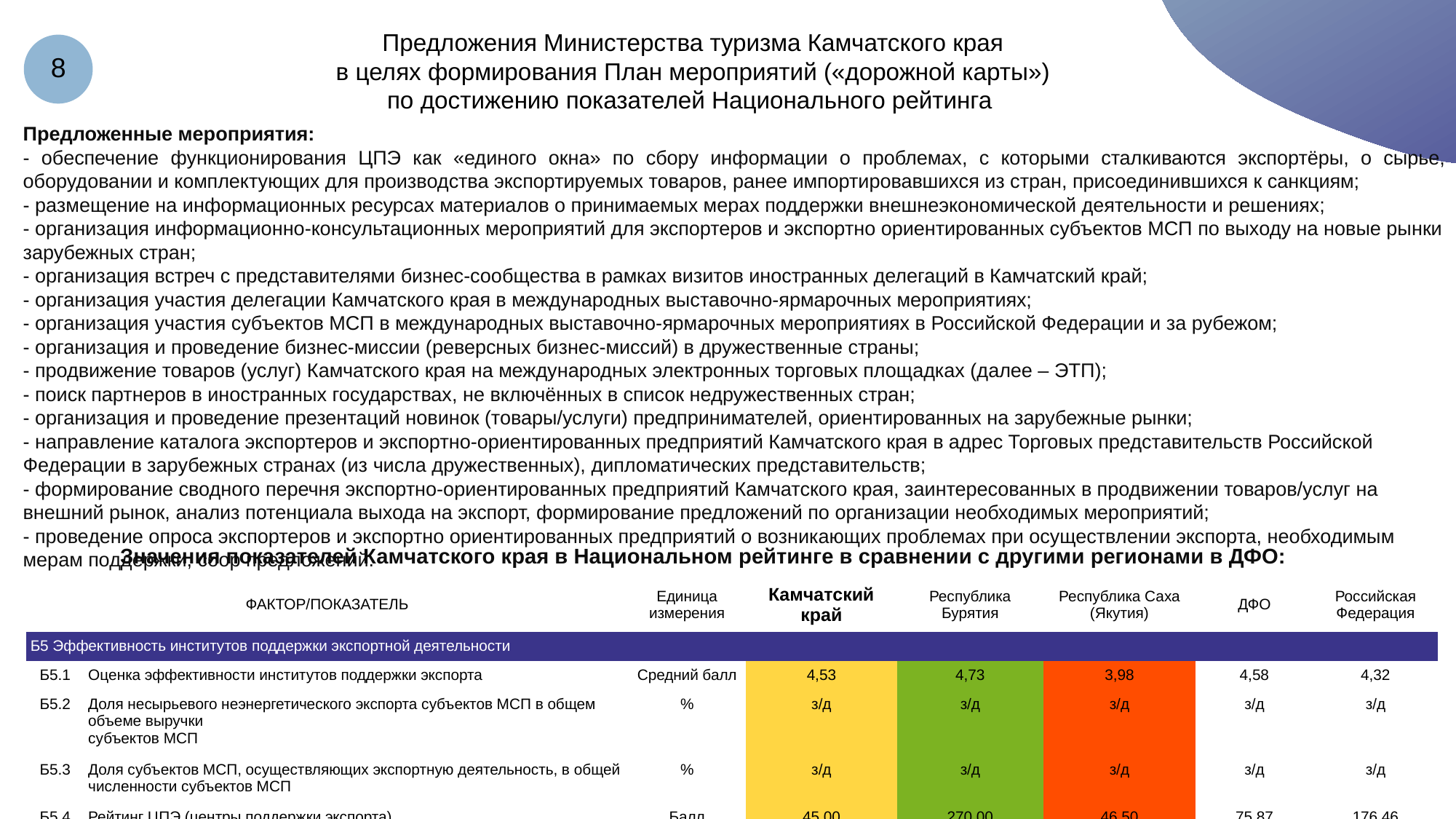

Предложения Министерства туризма Камчатского края
в целях формирования План мероприятий («дорожной карты»)
по достижению показателей Национального рейтинга
8
Предложенные мероприятия:
- обеспечение функционирования ЦПЭ как «единого окна» по сбору информации о проблемах, с которыми сталкиваются экспортёры, о сырье, оборудовании и комплектующих для производства экспортируемых товаров, ранее импортировавшихся из стран, присоединившихся к санкциям;
- размещение на информационных ресурсах материалов о принимаемых мерах поддержки внешнеэкономической деятельности и решениях;
- организация информационно-консультационных мероприятий для экспортеров и экспортно ориентированных субъектов МСП по выходу на новые рынки зарубежных стран;
- организация встреч с представителями бизнес-сообщества в рамках визитов иностранных делегаций в Камчатский край;
- организация участия делегации Камчатского края в международных выставочно-ярмарочных мероприятиях;
- организация участия субъектов МСП в международных выставочно-ярмарочных мероприятиях в Российской Федерации и за рубежом;
- организация и проведение бизнес-миссии (реверсных бизнес-миссий) в дружественные страны;
- продвижение товаров (услуг) Камчатского края на международных электронных торговых площадках (далее – ЭТП);
- поиск партнеров в иностранных государствах, не включённых в список недружественных стран;
- организация и проведение презентаций новинок (товары/услуги) предпринимателей, ориентированных на зарубежные рынки;
- направление каталога экспортеров и экспортно-ориентированных предприятий Камчатского края в адрес Торговых представительств Российской Федерации в зарубежных странах (из числа дружественных), дипломатических представительств;
- формирование сводного перечня экспортно-ориентированных предприятий Камчатского края, заинтересованных в продвижении товаров/услуг на внешний рынок, анализ потенциала выхода на экспорт, формирование предложений по организации необходимых мероприятий;
- проведение опроса экспортеров и экспортно ориентированных предприятий о возникающих проблемах при осуществлении экспорта, необходимым мерам поддержки, сбор предложений.

Значения показателей Камчатского края в Национальном рейтинге в сравнении с другими регионами в ДФО:
| ФАКТОР/ПОКАЗАТЕЛЬ |  | Единица измерения | Камчатский край | Республика Бурятия | Республика Саха (Якутия) | ДФО | Российская Федерация |
| --- | --- | --- | --- | --- | --- | --- | --- |
| Б5 Эффективность институтов поддержки экспортной деятельности |  |  |  |  |  |  |  |
| Б5.1 | Оценка эффективности институтов поддержки экспорта | Средний балл | 4,53 | 4,73 | 3,98 | 4,58 | 4,32 |
| Б5.2 | Доля несырьевого неэнергетического экспорта субъектов МСП в общем объеме выручки субъектов МСП | % | з/д | з/д | з/д | з/д | з/д |
| Б5.3 | Доля субъектов МСП, осуществляющих экспортную деятельность, в общей численности субъектов МСП | % | з/д | з/д | з/д | з/д | з/д |
| Б5.4 | Рейтинг ЦПЭ (центры поддержки экспорта) | Балл | 45,00 | 270,00 | 46,50 | 75,87 | 176,46 |